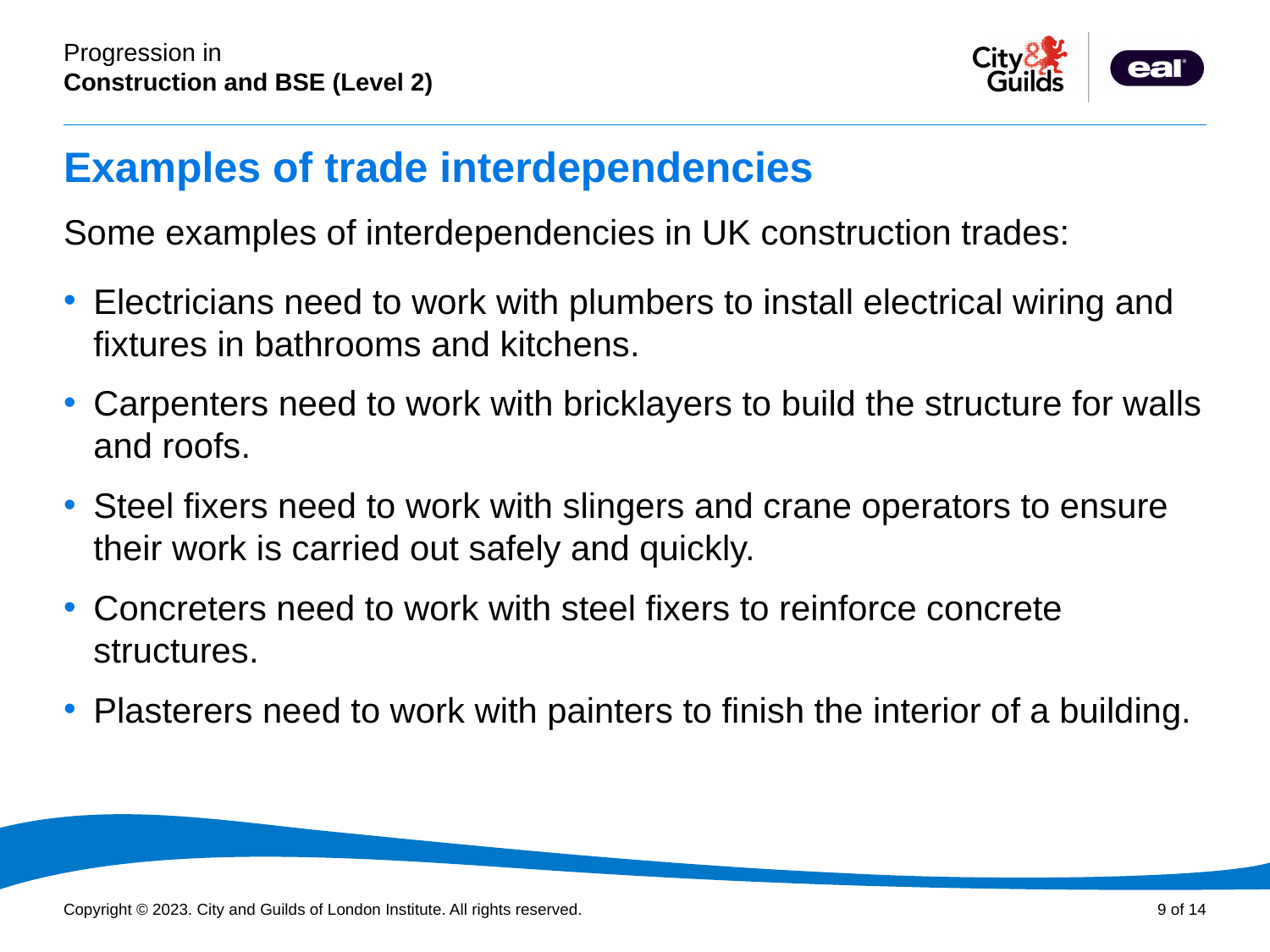

# Examples of trade interdependencies
Some examples of interdependencies in UK construction trades:
Electricians need to work with plumbers to install electrical wiring and fixtures in bathrooms and kitchens.
Carpenters need to work with bricklayers to build the structure for walls and roofs.
Steel fixers need to work with slingers and crane operators to ensure their work is carried out safely and quickly.
Concreters need to work with steel fixers to reinforce concrete structures.
Plasterers need to work with painters to finish the interior of a building.